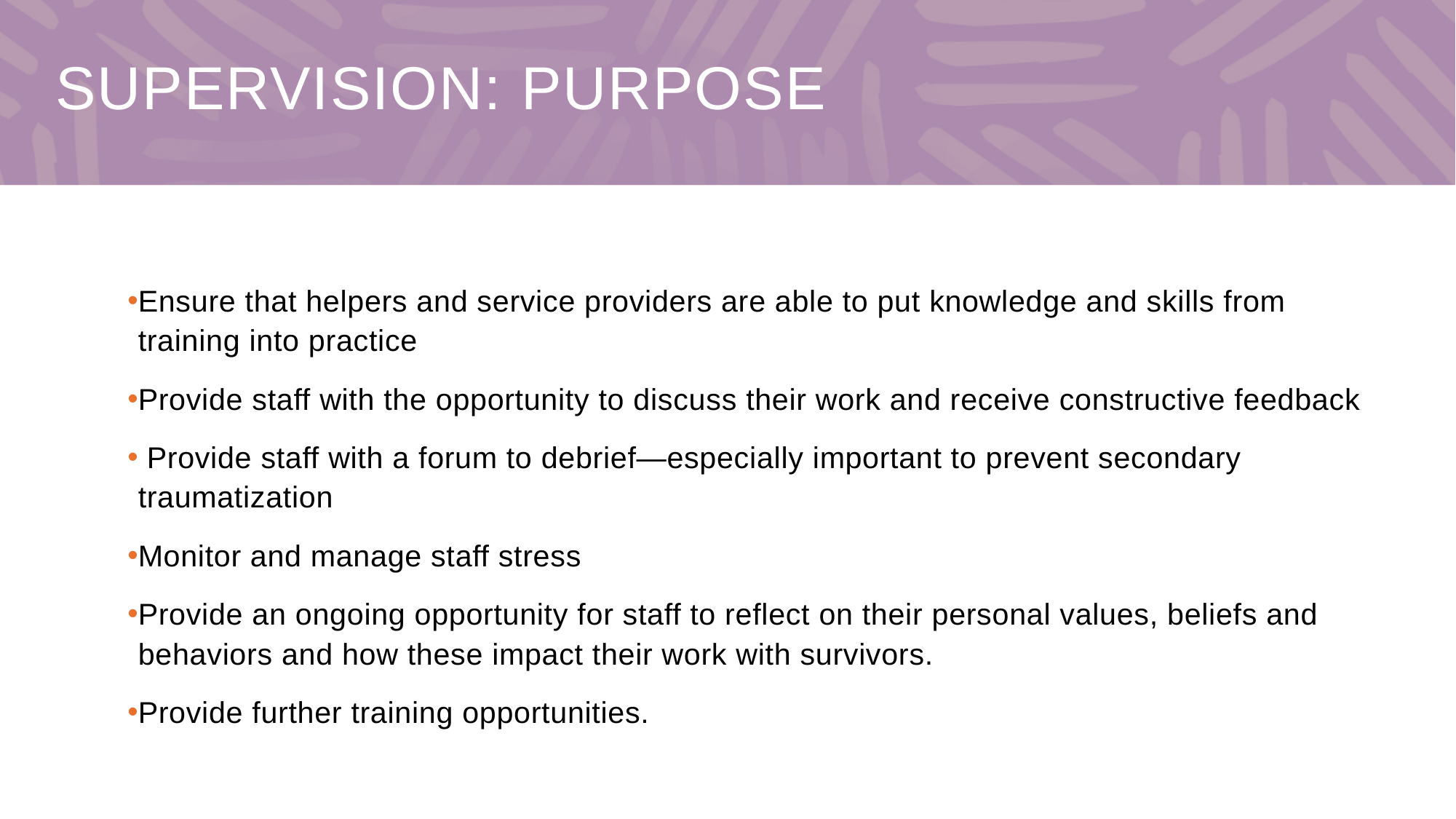

# Supervision: purpose
Ensure that helpers and service providers are able to put knowledge and skills from training into practice
Provide staff with the opportunity to discuss their work and receive constructive feedback
 Provide staff with a forum to debrief—especially important to prevent secondary traumatization
Monitor and manage staff stress
Provide an ongoing opportunity for staff to reflect on their personal values, beliefs and behaviors and how these impact their work with survivors.
Provide further training opportunities.